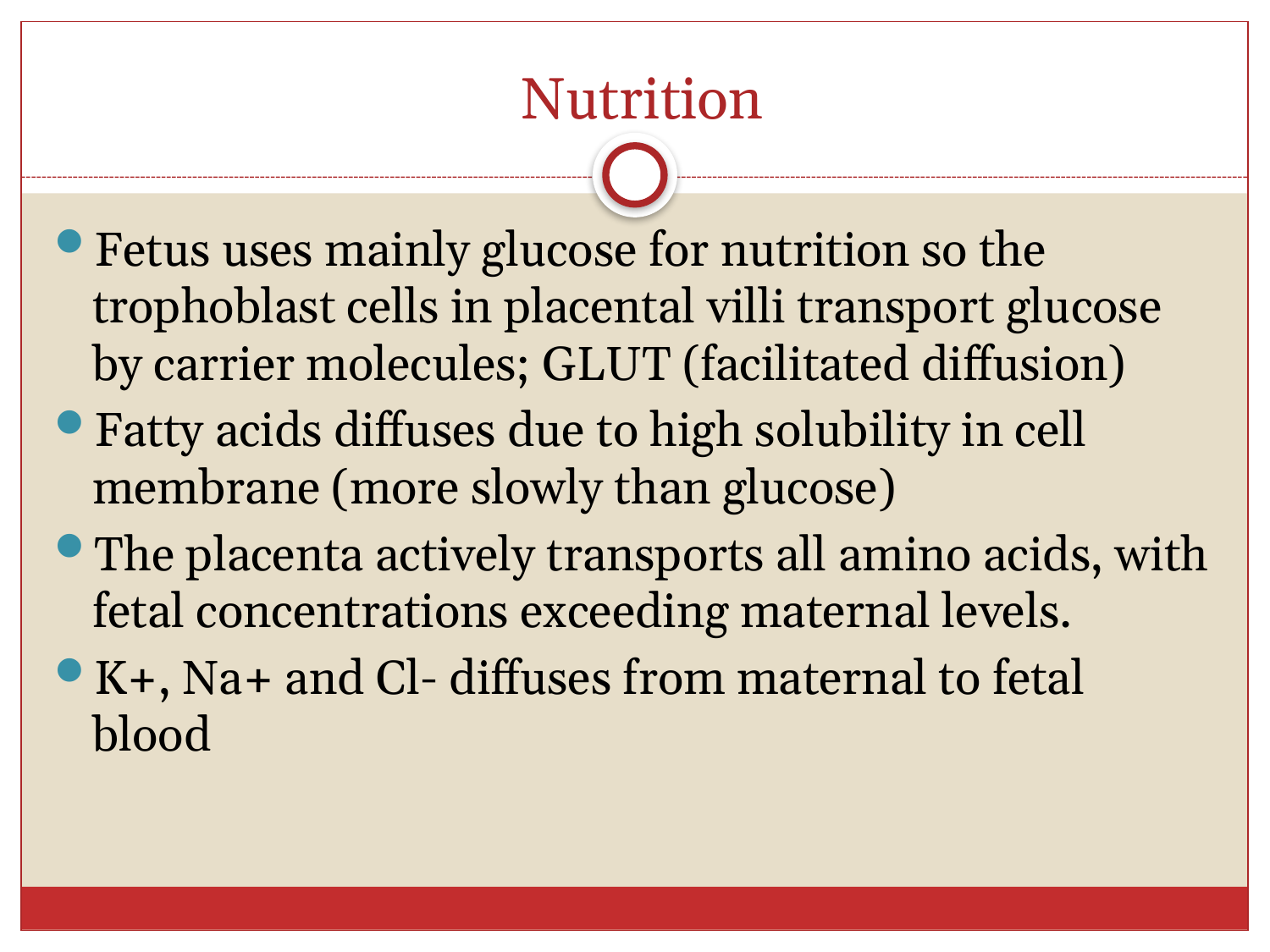

# Nutrition
Fetus uses mainly glucose for nutrition so the trophoblast cells in placental villi transport glucose by carrier molecules; GLUT (facilitated diffusion)
Fatty acids diffuses due to high solubility in cell membrane (more slowly than glucose)
The placenta actively transports all amino acids, with fetal concentrations exceeding maternal levels.
K+, Na+ and Cl- diffuses from maternal to fetal blood